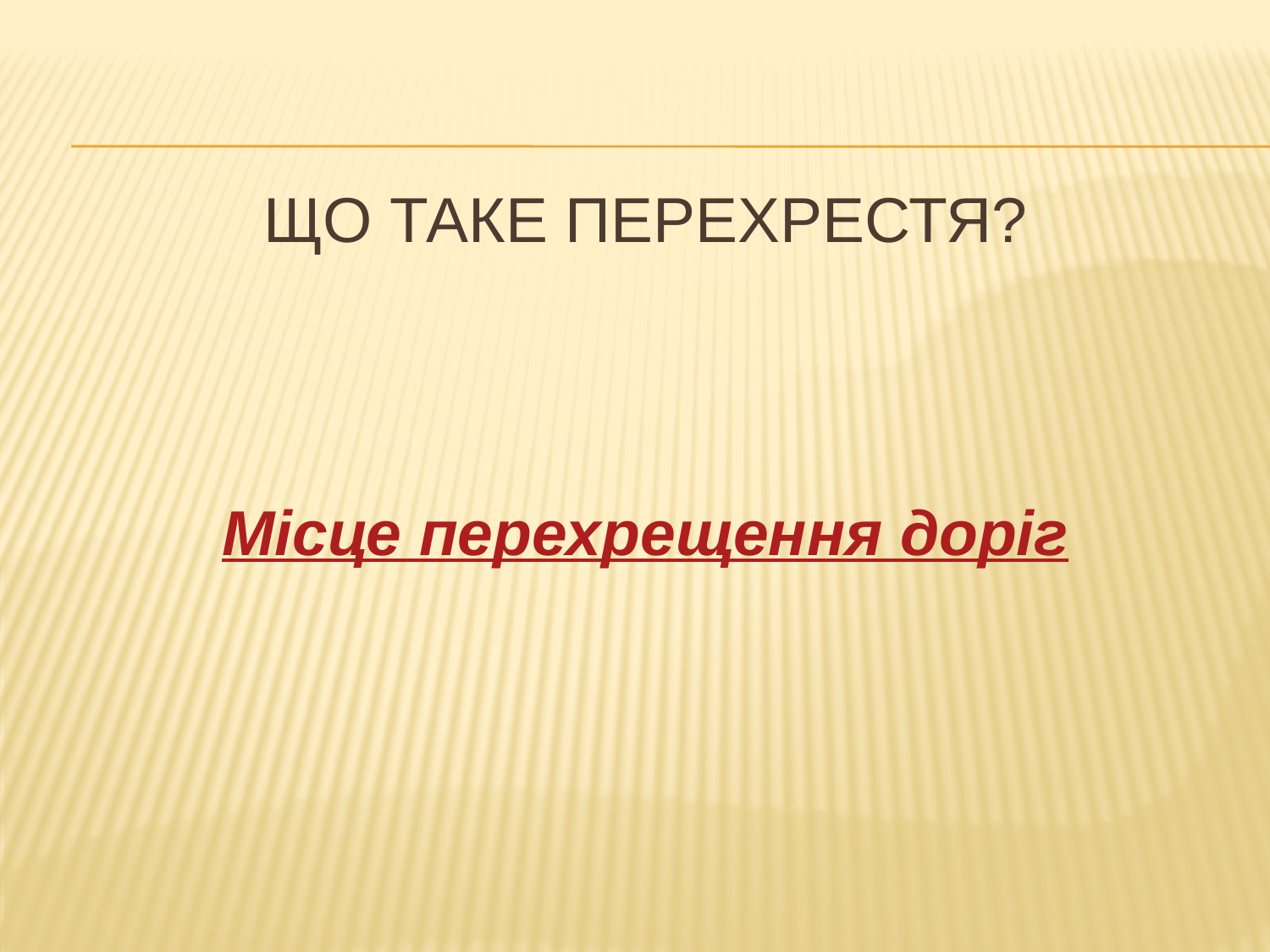

# Що таке перехрестя?

Місце перехрещення доріг